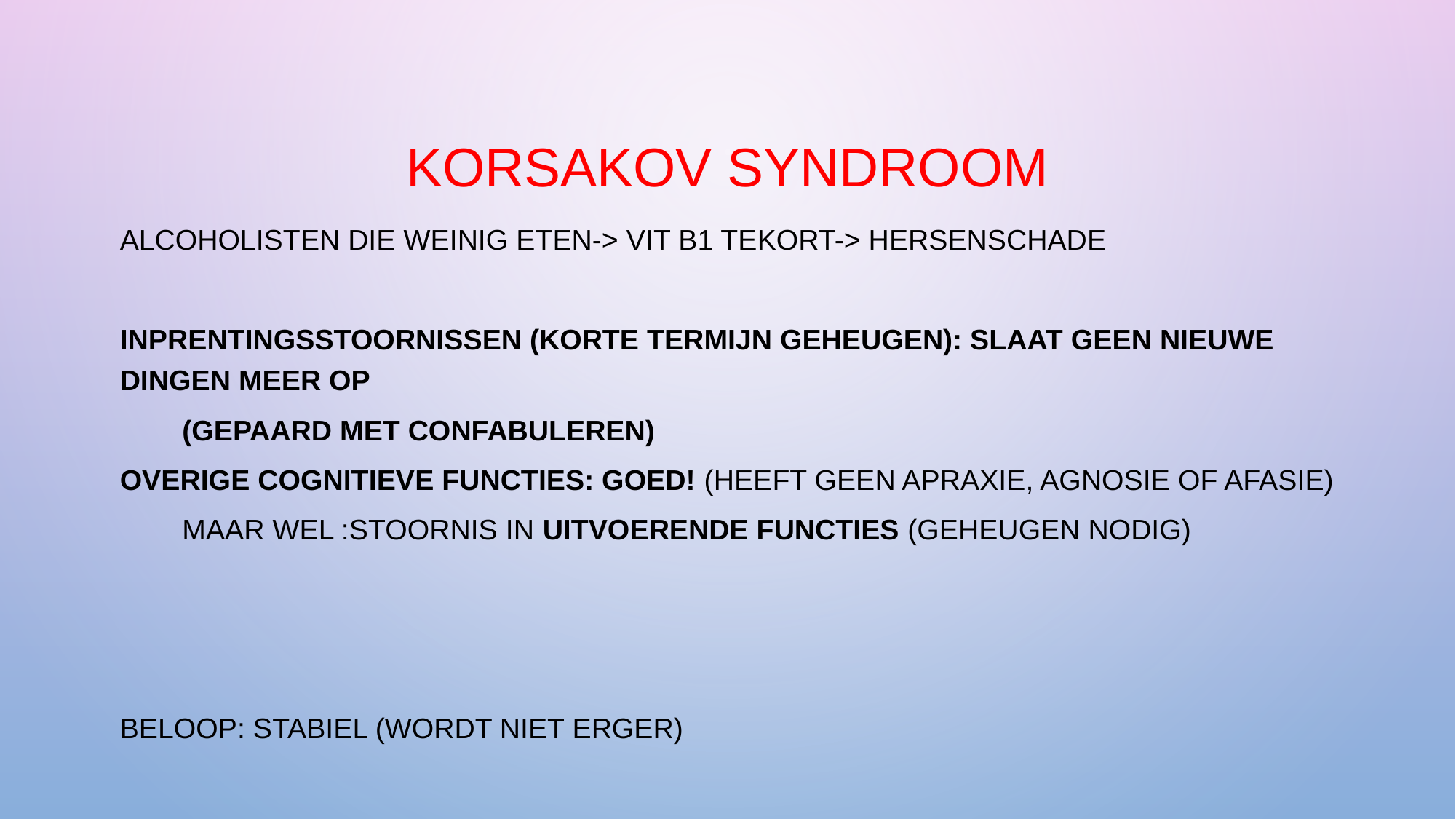

# Korsakov syndroom
Alcoholisten die weinig eten-> vit B1 tekort-> hersenschade

Inprentingsstoornissen (korte termijn geheugen): slaat geen nieuwe dingen meer op
	(gepaard met confabuleren)
Overige cognitieve functies: goed! (heeft geen apraxie, agnosie of afasie)
	Maar wel :stoornis in uitvoerende functies (geheugen nodig)

Beloop: stabiel (wordt niet erger)